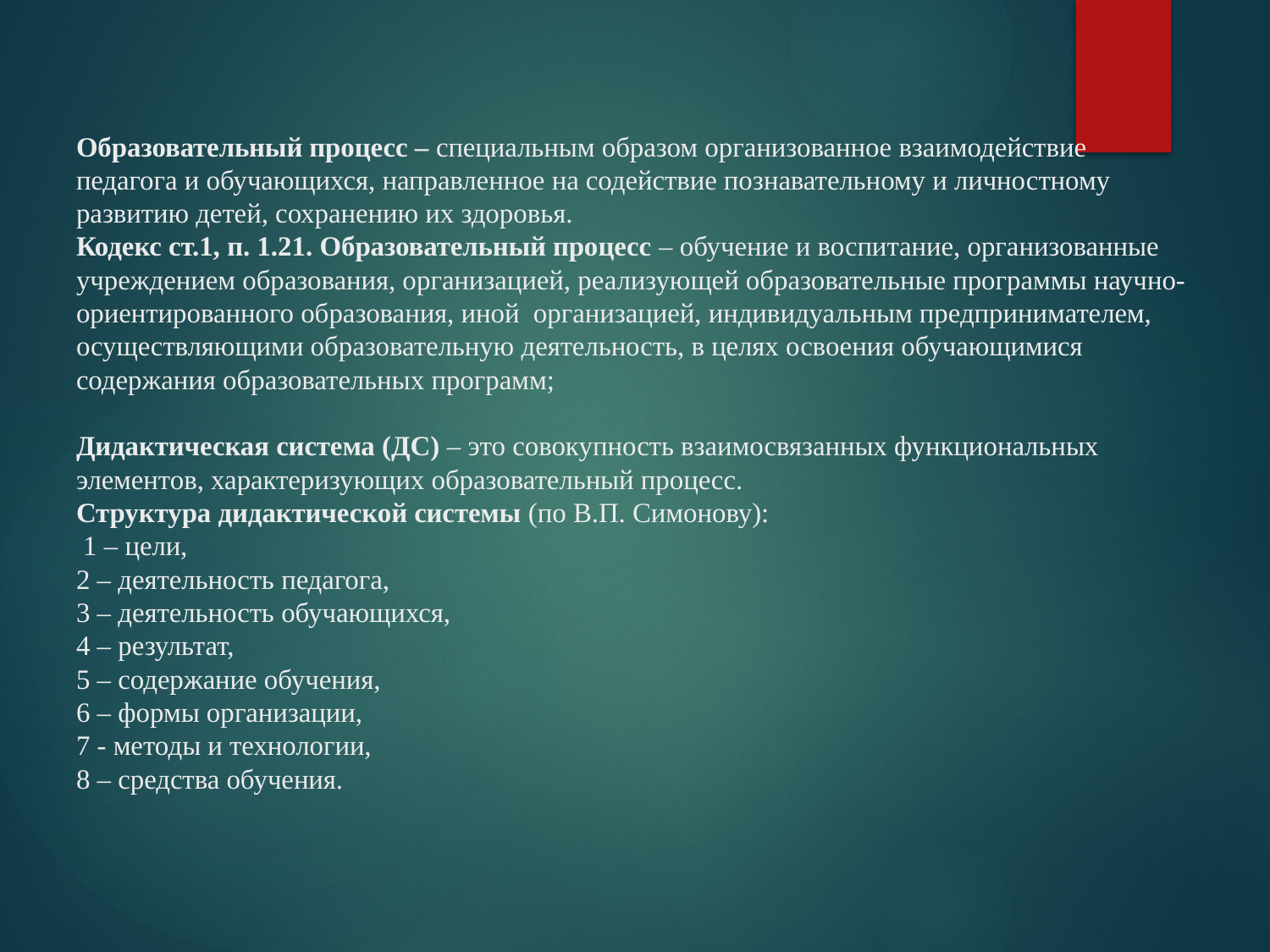

# Образовательный процесс – специальным образом организованное взаимодействие педагога и обучающихся, направленное на содействие познавательному и личностному развитию детей, сохранению их здоровья. Кодекс ст.1, п. 1.21. Образовательный процесс – обучение и воспитание, организованные учреждением образования, организацией, реализующей образовательные программы научно-ориентированного образования, иной  организацией, индивидуальным предпринимателем, осуществляющими образовательную деятельность, в целях освоения обучающимися содержания образовательных программ; Дидактическая система (ДС) – это совокупность взаимосвязанных функциональных элементов, характеризующих образовательный процесс. Структура дидактической системы (по В.П. Симонову): 1 – цели, 2 – деятельность педагога, 3 – деятельность обучающихся, 4 – результат, 5 – содержание обучения, 6 – формы организации, 7 - методы и технологии, 8 – средства обучения.